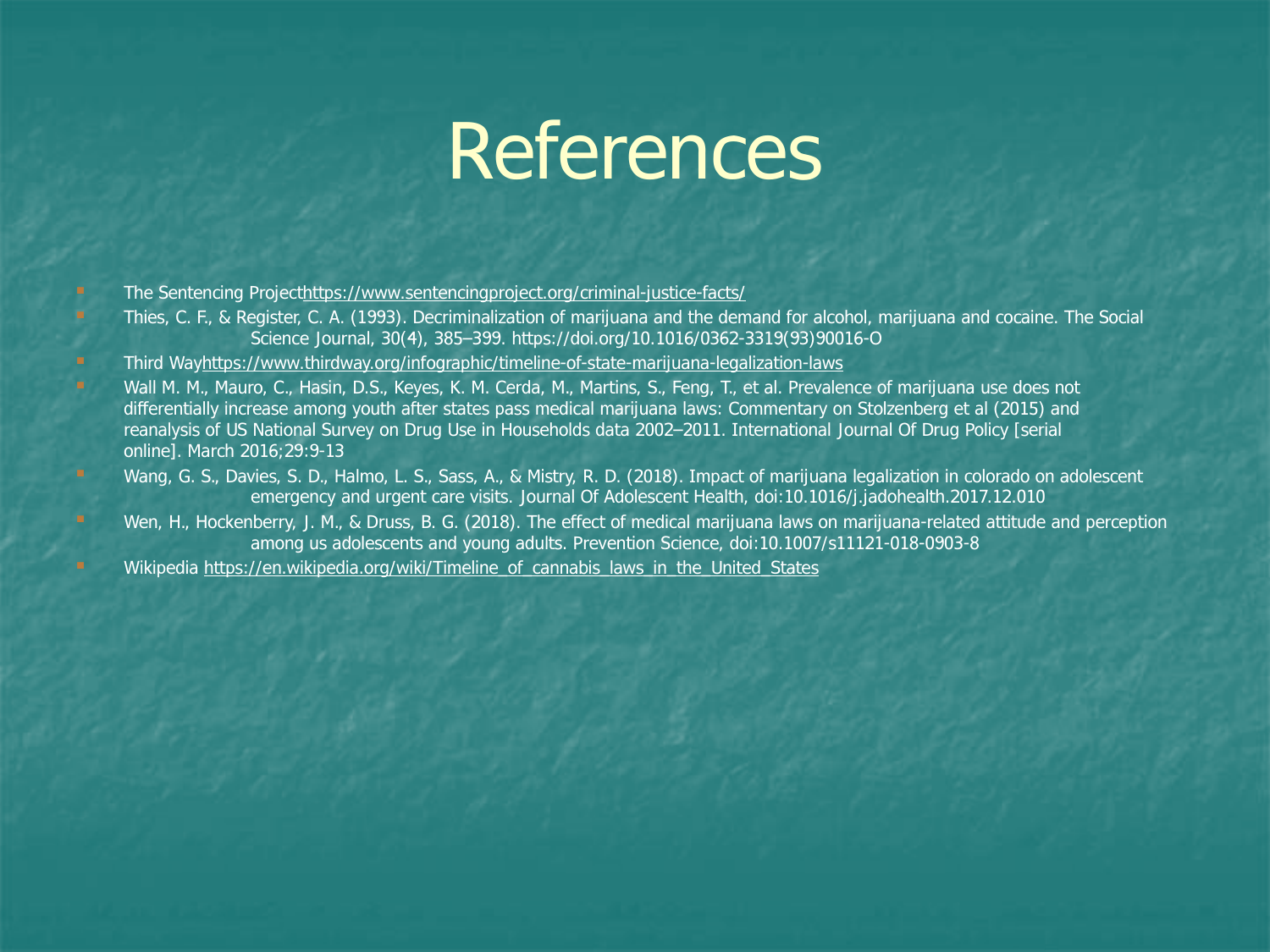

# References
The Sentencing Projecthttps://www.sentencingproject.org/criminal-justice-facts/
Thies, C. F., & Register, C. A. (1993). Decriminalization of marijuana and the demand for alcohol, marijuana and cocaine. The Social 	Science Journal, 30(4), 385–399. https://doi.org/10.1016/0362-3319(93)90016-O
Third Wayhttps://www.thirdway.org/infographic/timeline-of-state-marijuana-legalization-laws
Wall M. M., Mauro, C., Hasin, D.S., Keyes, K. M. Cerda, M., Martins, S., Feng, T., et al. Prevalence of marijuana use does not 	differentially increase among youth after states pass medical marijuana laws: Commentary on Stolzenberg et al (2015) and 	reanalysis of US National Survey on Drug Use in Households data 2002–2011. International Journal Of Drug Policy [serial 	online]. March 2016;29:9-13
Wang, G. S., Davies, S. D., Halmo, L. S., Sass, A., & Mistry, R. D. (2018). Impact of marijuana legalization in colorado on adolescent 	emergency and urgent care visits. Journal Of Adolescent Health, doi:10.1016/j.jadohealth.2017.12.010
Wen, H., Hockenberry, J. M., & Druss, B. G. (2018). The effect of medical marijuana laws on marijuana-related attitude and perception 	among us adolescents and young adults. Prevention Science, doi:10.1007/s11121-018-0903-8
Wikipedia https://en.wikipedia.org/wiki/Timeline_of_cannabis_laws_in_the_United_States